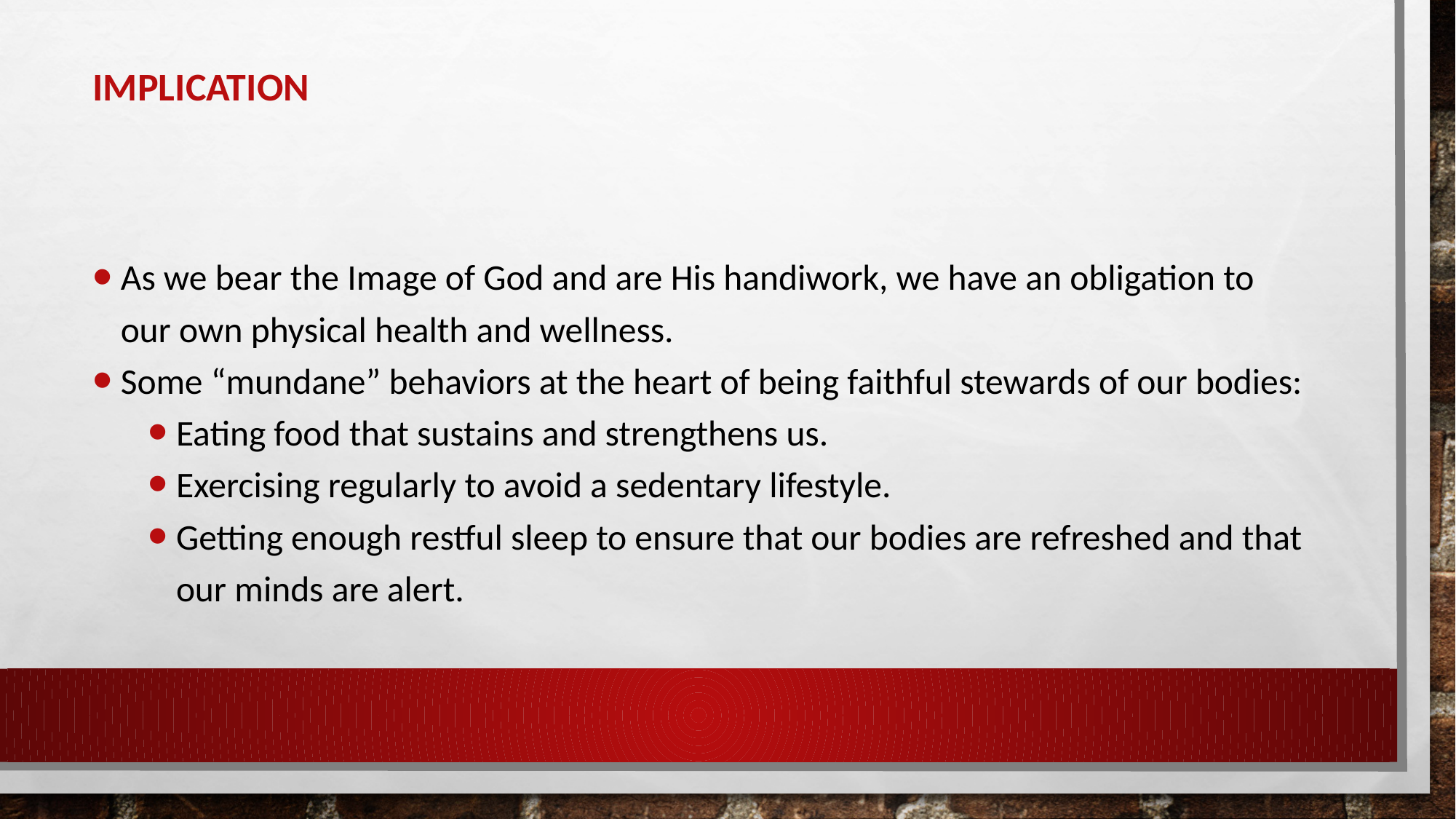

# Implication
As we bear the Image of God and are His handiwork, we have an obligation to our own physical health and wellness.
Some “mundane” behaviors at the heart of being faithful stewards of our bodies:
Eating food that sustains and strengthens us.
Exercising regularly to avoid a sedentary lifestyle.
Getting enough restful sleep to ensure that our bodies are refreshed and that our minds are alert.